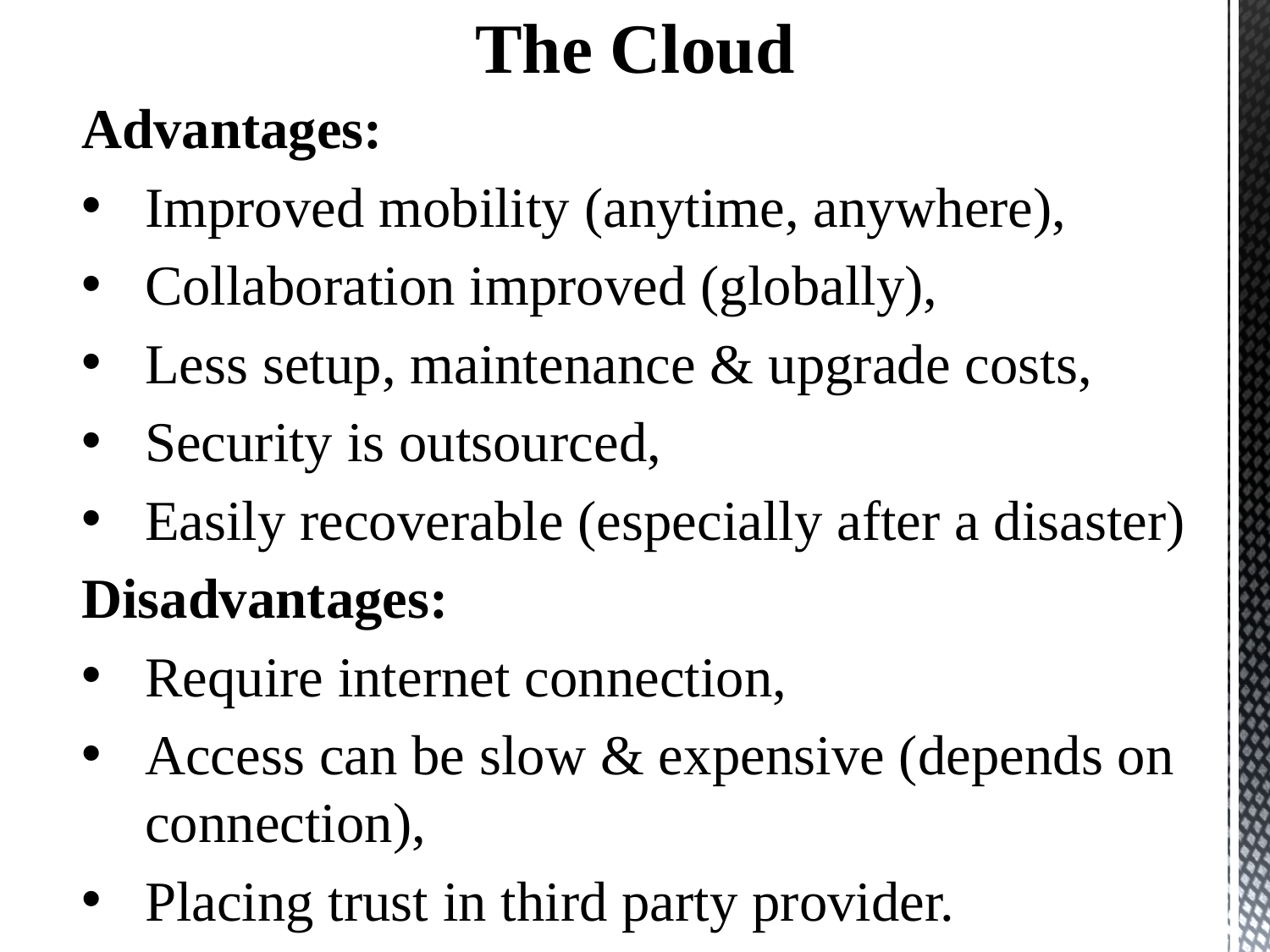

The Cloud
Advantages:
Improved mobility (anytime, anywhere),
Collaboration improved (globally),
Less setup, maintenance & upgrade costs,
Security is outsourced,
Easily recoverable (especially after a disaster)
Disadvantages:
Require internet connection,
Access can be slow & expensive (depends on connection),
Placing trust in third party provider.